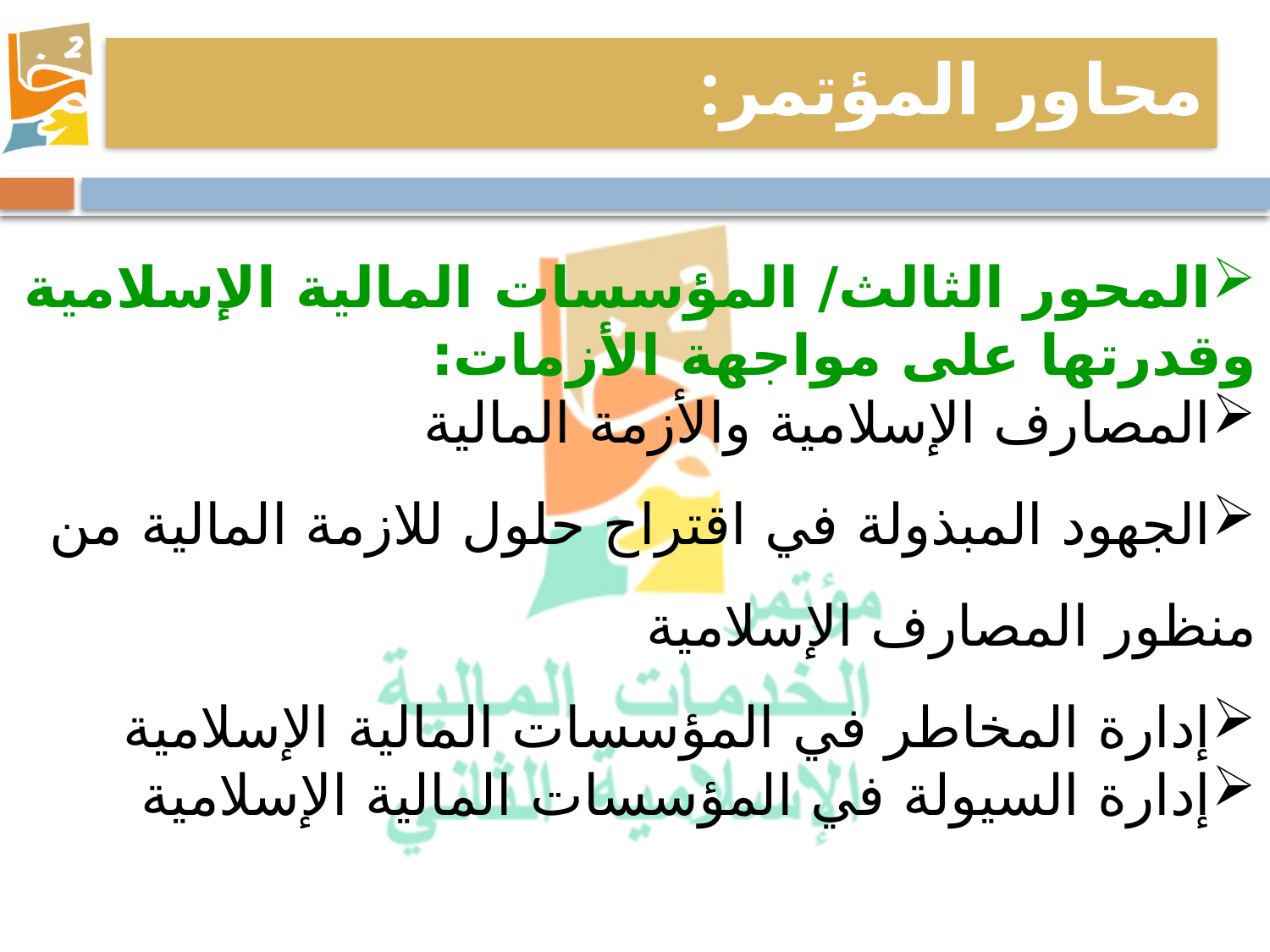

محاور المؤتمر:
المحور الثالث/ المؤسسات المالية الإسلامية وقدرتها على مواجهة الأزمات:
المصارف الإسلامية والأزمة المالية
الجهود المبذولة في اقتراح حلول للازمة المالية من منظور المصارف الإسلامية
إدارة المخاطر في المؤسسات المالية الإسلامية
إدارة السيولة في المؤسسات المالية الإسلامية